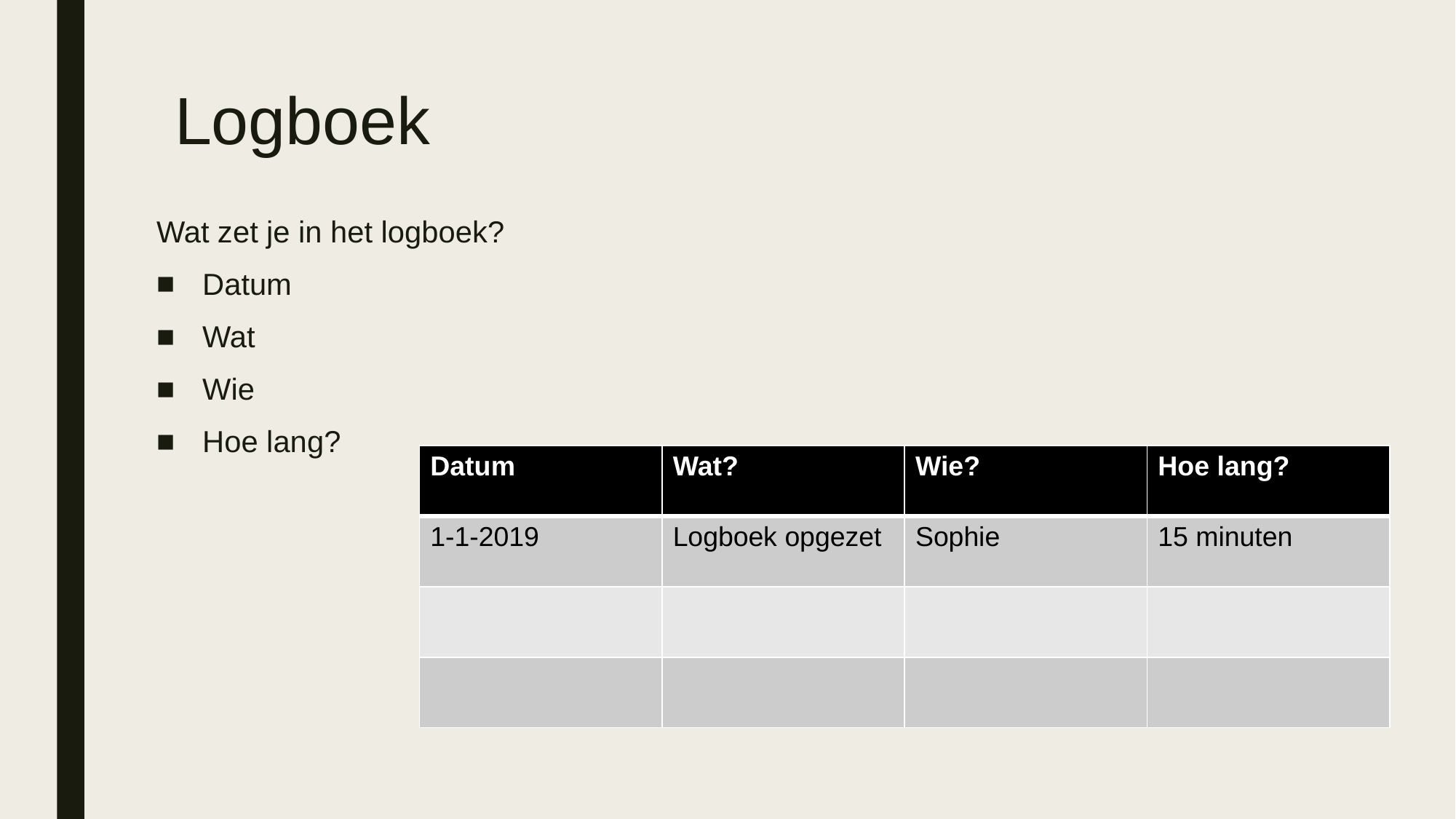

# Logboek
Wat zet je in het logboek?
Datum
Wat
Wie
Hoe lang?
| Datum | Wat? | Wie? | Hoe lang? |
| --- | --- | --- | --- |
| 1-1-2019 | Logboek opgezet | Sophie | 15 minuten |
|  |  |  |  |
|  |  |  |  |